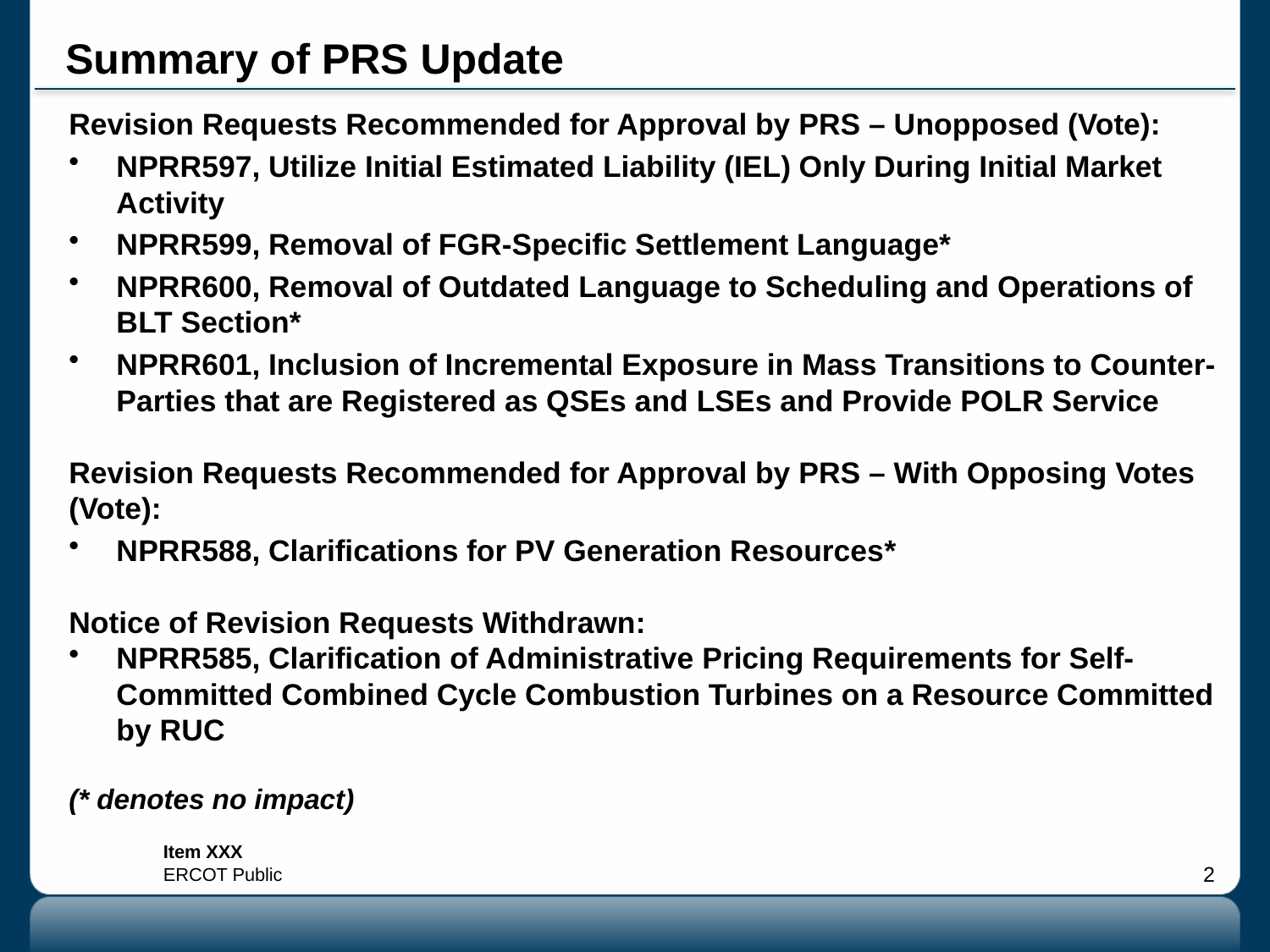

# Summary of PRS Update
Revision Requests Recommended for Approval by PRS – Unopposed (Vote):
NPRR597, Utilize Initial Estimated Liability (IEL) Only During Initial Market Activity
NPRR599, Removal of FGR-Specific Settlement Language*
NPRR600, Removal of Outdated Language to Scheduling and Operations of BLT Section*
NPRR601, Inclusion of Incremental Exposure in Mass Transitions to Counter-Parties that are Registered as QSEs and LSEs and Provide POLR Service

Revision Requests Recommended for Approval by PRS – With Opposing Votes (Vote):
NPRR588, Clarifications for PV Generation Resources*

Notice of Revision Requests Withdrawn:
NPRR585, Clarification of Administrative Pricing Requirements for Self-Committed Combined Cycle Combustion Turbines on a Resource Committed by RUC

(* denotes no impact)